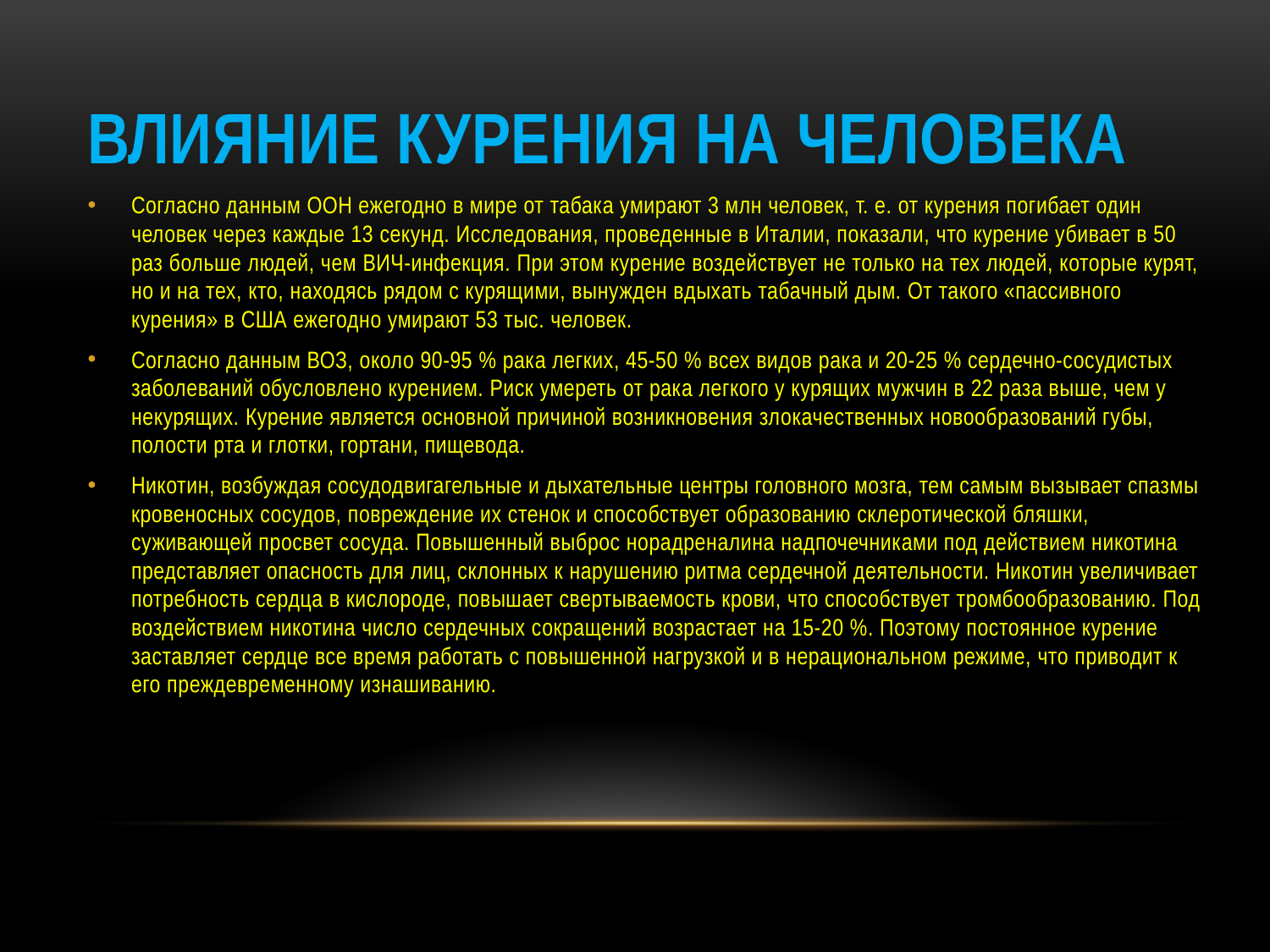

Влияние курения на человека
Согласно данным ООН ежегодно в мире от табака умирают 3 млн человек, т. е. от курения погибает один человек через каждые 13 секунд. Исследования, проведенные в Италии, показали, что курение убивает в 50 раз больше людей, чем ВИЧ-инфекция. При этом курение воздействует не только на тех людей, которые курят, но и на тех, кто, находясь рядом с курящими, вынужден вдыхать табачный дым. От такого «пассивного курения» в США ежегодно умирают 53 тыс. человек.
Согласно данным ВОЗ, около 90-95 % рака легких, 45-50 % всех видов рака и 20-25 % сердечно-сосудистых заболеваний обусловлено курением. Риск умереть от рака легкого у курящих мужчин в 22 раза выше, чем у некурящих. Курение является основной причиной возникновения злокачественных новообразований губы, полости рта и глотки, гортани, пищевода.
Никотин, возбуждая сосудодвигагельные и дыхательные центры головного мозга, тем самым вызывает спазмы кровеносных сосудов, повреждение их стенок и способствует образованию склеротической бляшки, суживающей просвет сосуда. Повышенный выброс норадреналина надпочечниками под действием никотина представляет опасность для лиц, склонных к нарушению ритма сердечной деятельности. Никотин увеличивает потребность сердца в кислороде, повышает свертываемость крови, что способствует тромбообразованию. Под воздействием никотина число сердечных сокращений возрастает на 15-20 %. Поэтому постоянное курение заставляет сердце все время работать с повышенной нагрузкой и в нерациональном режиме, что приводит к его преждевременному изнашиванию.